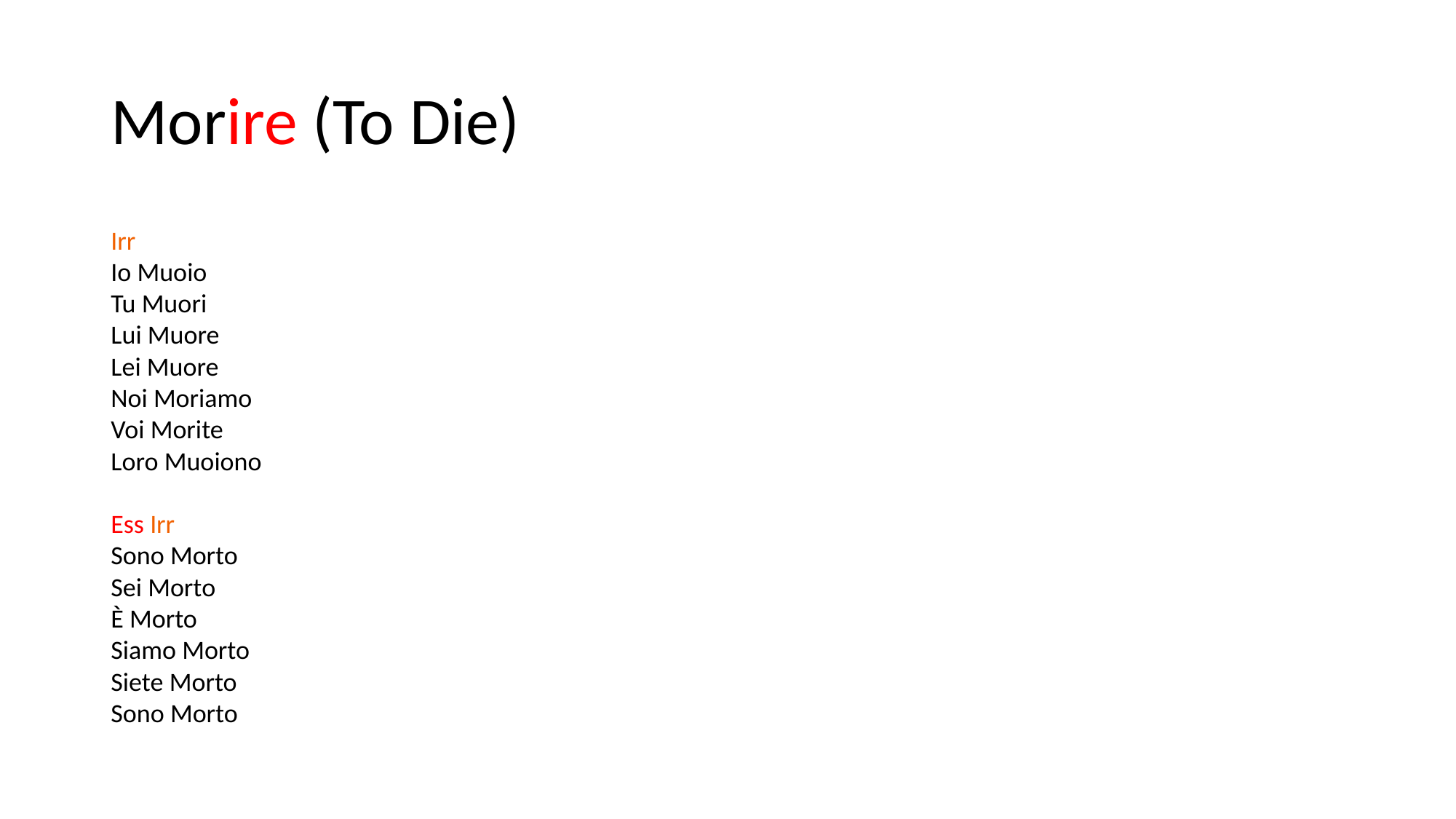

# Morire (To Die)
Irr
Io Muoio
Tu Muori
Lui Muore
Lei Muore
Noi Moriamo
Voi Morite
Loro Muoiono

Ess Irr
Sono Morto
Sei Morto
È Morto
Siamo Morto
Siete Morto
Sono Morto